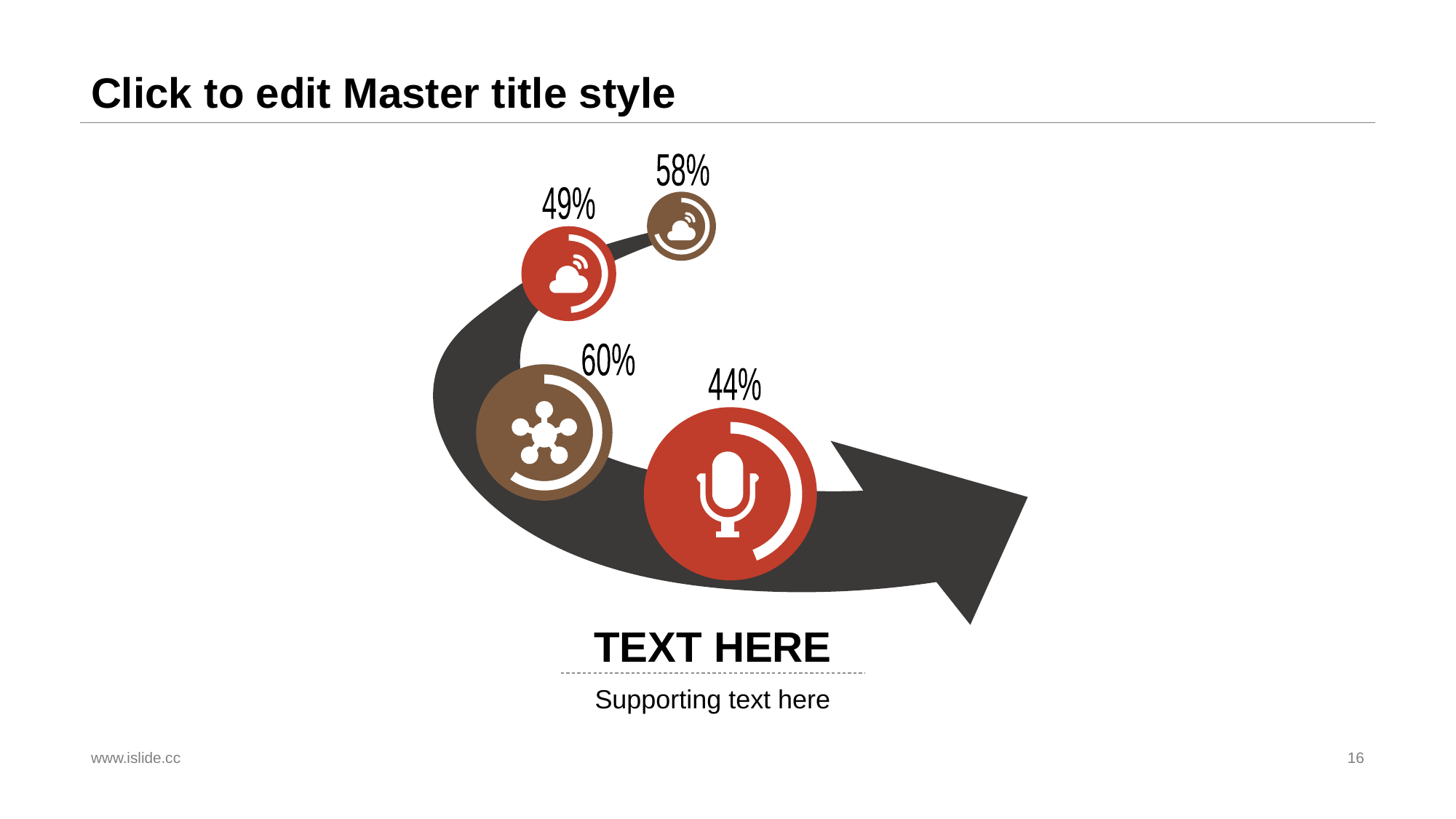

# Click to edit Master title style
58%
49%

60%

44%

TEXT HERE
Supporting text here
www.islide.cc
16